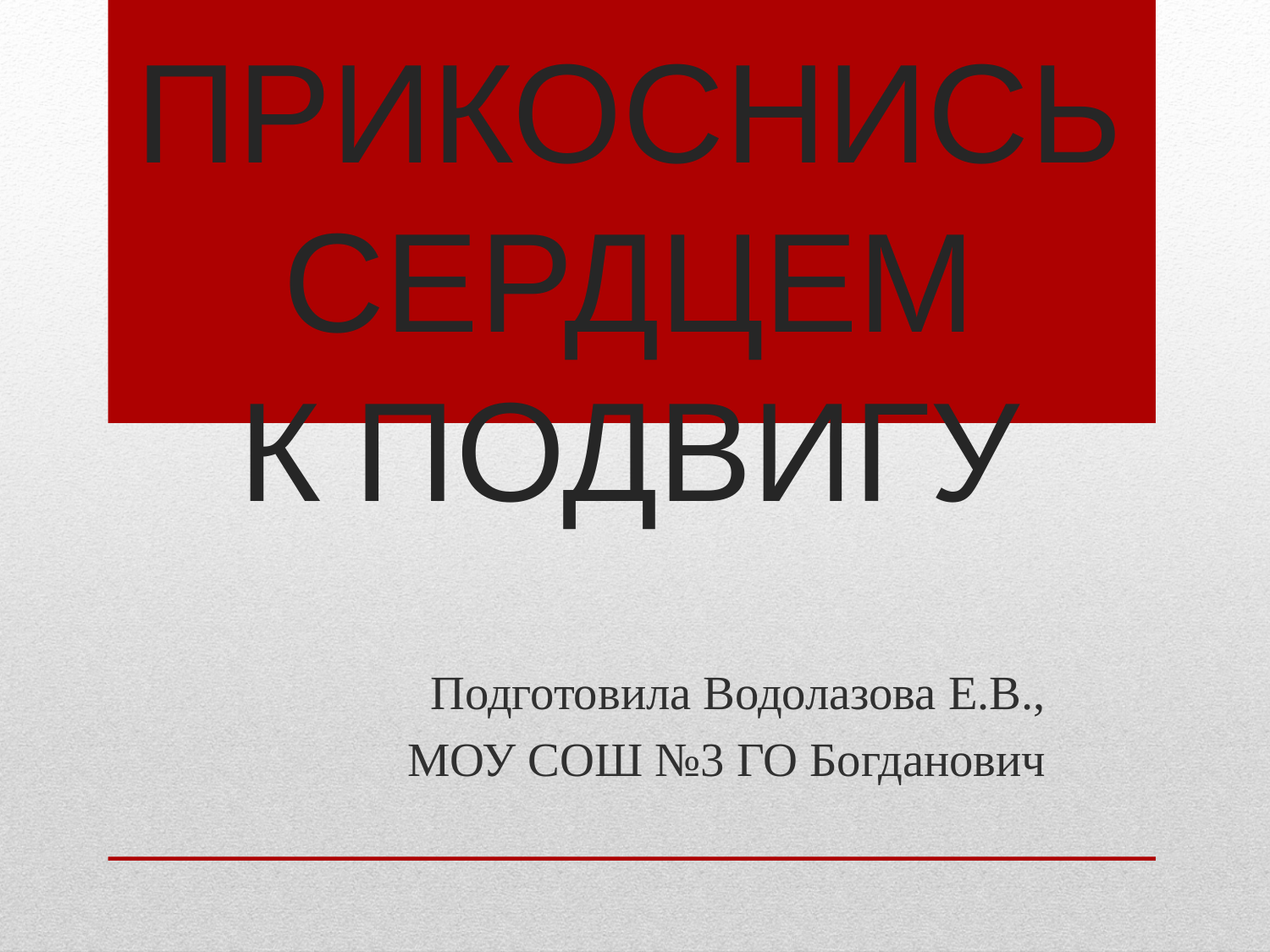

# ПРИКОСНИСЬ СЕРДЦЕМ К ПОДВИГУ
Подготовила Водолазова Е.В.,
 МОУ СОШ №3 ГО Богданович